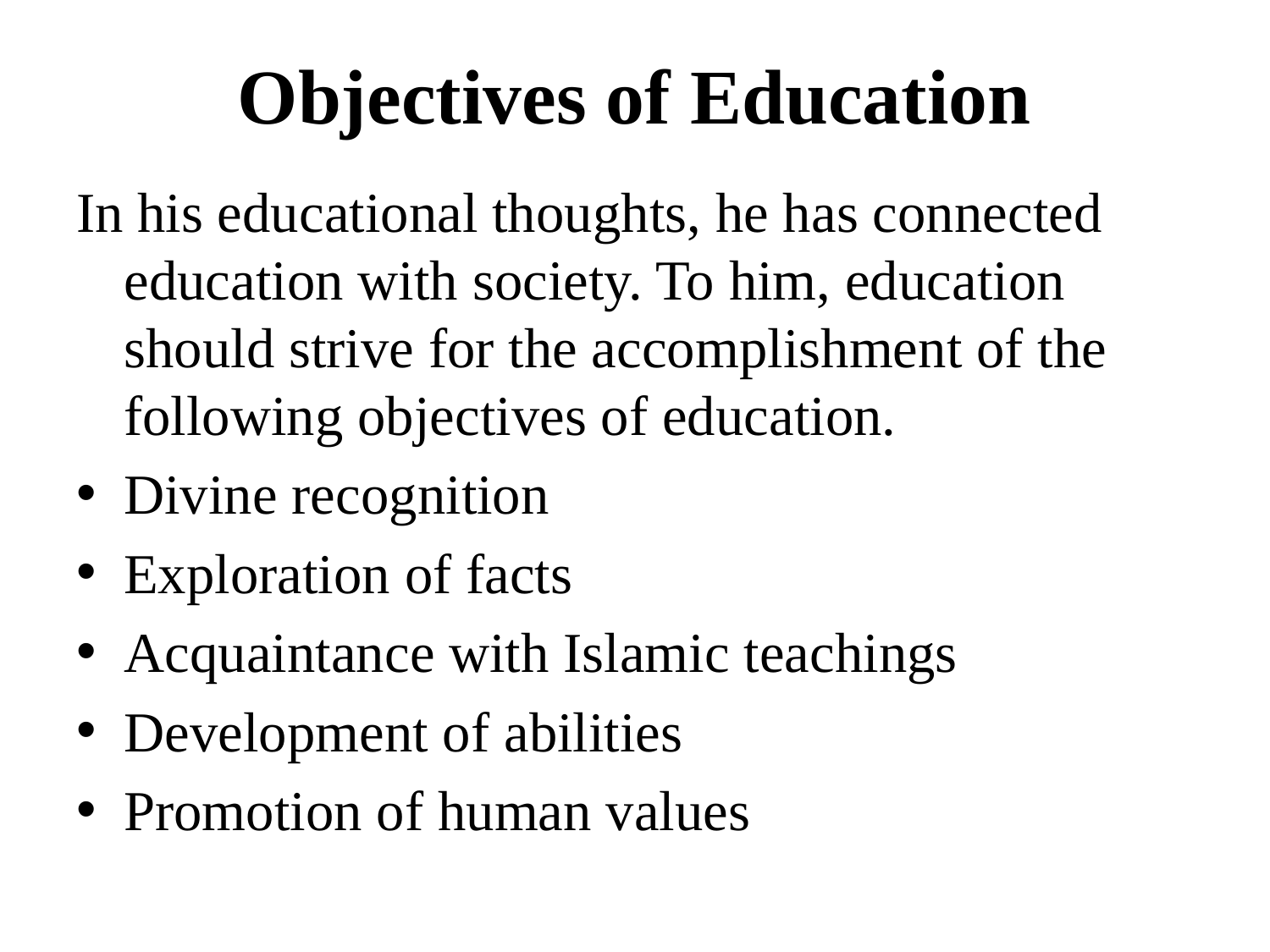

# Objectives of Education
In his educational thoughts, he has connected education with society. To him, education should strive for the accomplishment of the following objectives of education.
Divine recognition
Exploration of facts
Acquaintance with Islamic teachings
Development of abilities
Promotion of human values